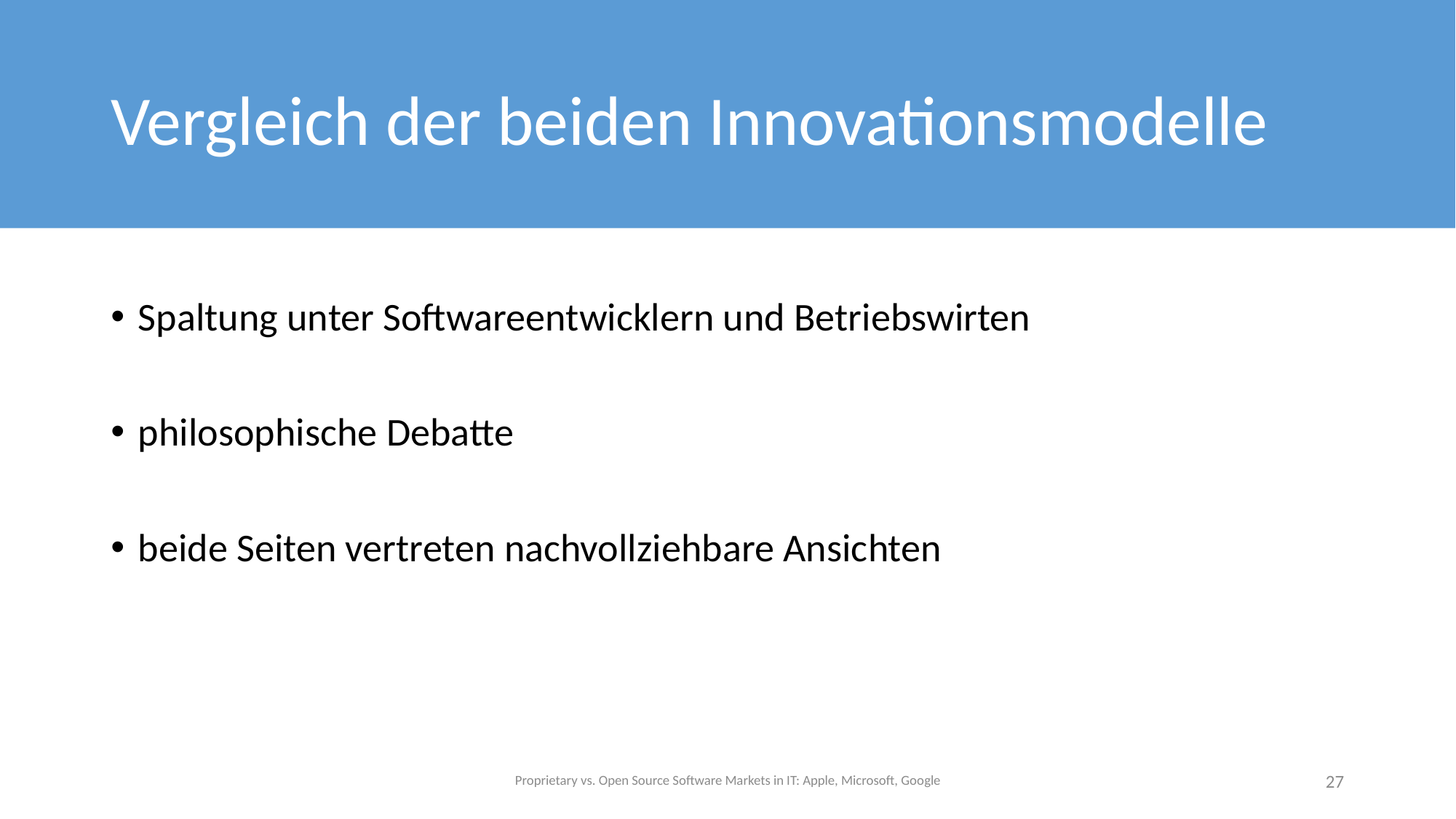

# Vergleich der beiden Innovationsmodelle
Spaltung unter Softwareentwicklern und Betriebswirten

philosophische Debatte

beide Seiten vertreten nachvollziehbare Ansichten
Proprietary vs. Open Source Software Markets in IT: Apple, Microsoft, Google
27